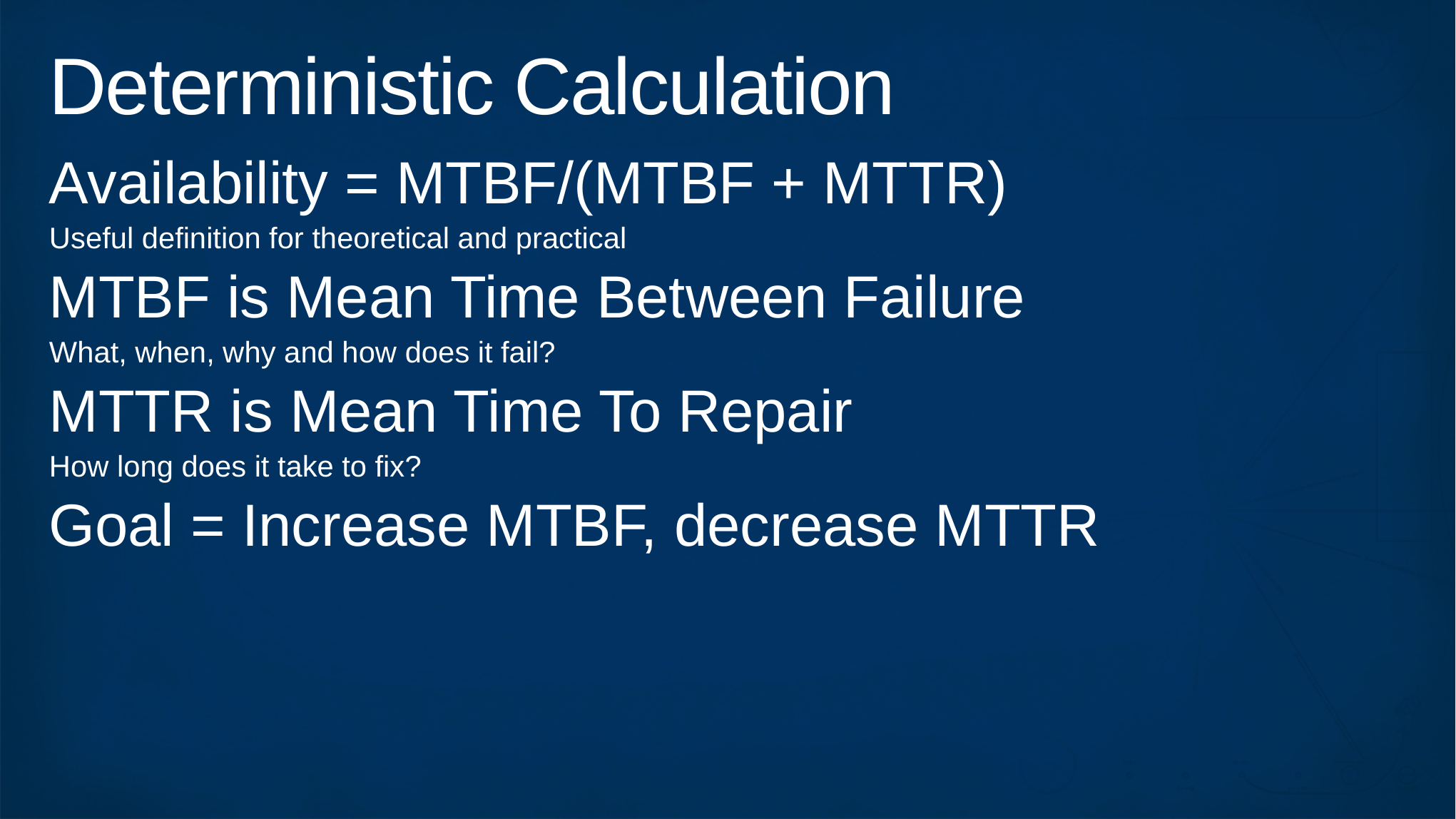

# Deterministic Calculation
Availability = MTBF/(MTBF + MTTR)
Useful definition for theoretical and practical
MTBF is Mean Time Between Failure
What, when, why and how does it fail?
MTTR is Mean Time To Repair
How long does it take to fix?
Goal = Increase MTBF, decrease MTTR